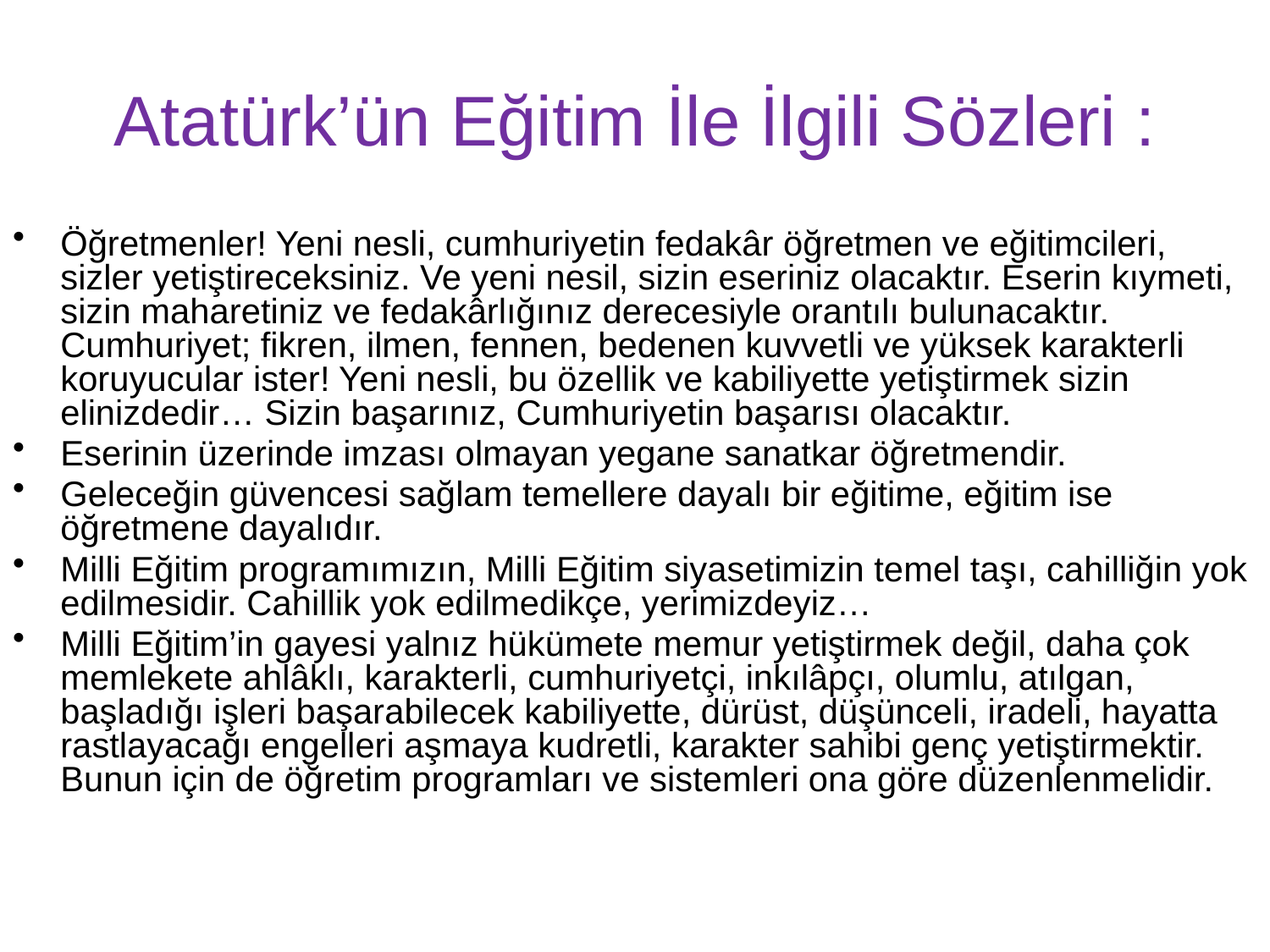

Atatürk’ün Eğitim İle İlgili Sözleri :
Öğretmenler! Yeni nesli, cumhuriyetin fedakâr öğretmen ve eğitimcileri, sizler yetiştireceksiniz. Ve yeni nesil, sizin eseriniz olacaktır. Eserin kıymeti, sizin maharetiniz ve fedakârlığınız derecesiyle orantılı bulunacaktır. Cumhuriyet; fikren, ilmen, fennen, bedenen kuvvetli ve yüksek karakterli koruyucular ister! Yeni nesli, bu özellik ve kabiliyette yetiştirmek sizin elinizdedir… Sizin başarınız, Cumhuriyetin başarısı olacaktır.
Eserinin üzerinde imzası olmayan yegane sanatkar öğretmendir.
Geleceğin güvencesi sağlam temellere dayalı bir eğitime, eğitim ise öğretmene dayalıdır.
Milli Eğitim programımızın, Milli Eğitim siyasetimizin temel taşı, cahilliğin yok edilmesidir. Cahillik yok edilmedikçe, yerimizdeyiz…
Milli Eğitim’in gayesi yalnız hükümete memur yetiştirmek değil, daha çok memlekete ahlâklı, karakterli, cumhuriyetçi, inkılâpçı, olumlu, atılgan, başladığı işleri başarabilecek kabiliyette, dürüst, düşünceli, iradeli, hayatta rastlayacağı engelleri aşmaya kudretli, karakter sahibi genç yetiştirmektir. Bunun için de öğretim programları ve sistemleri ona göre düzenlenmelidir.